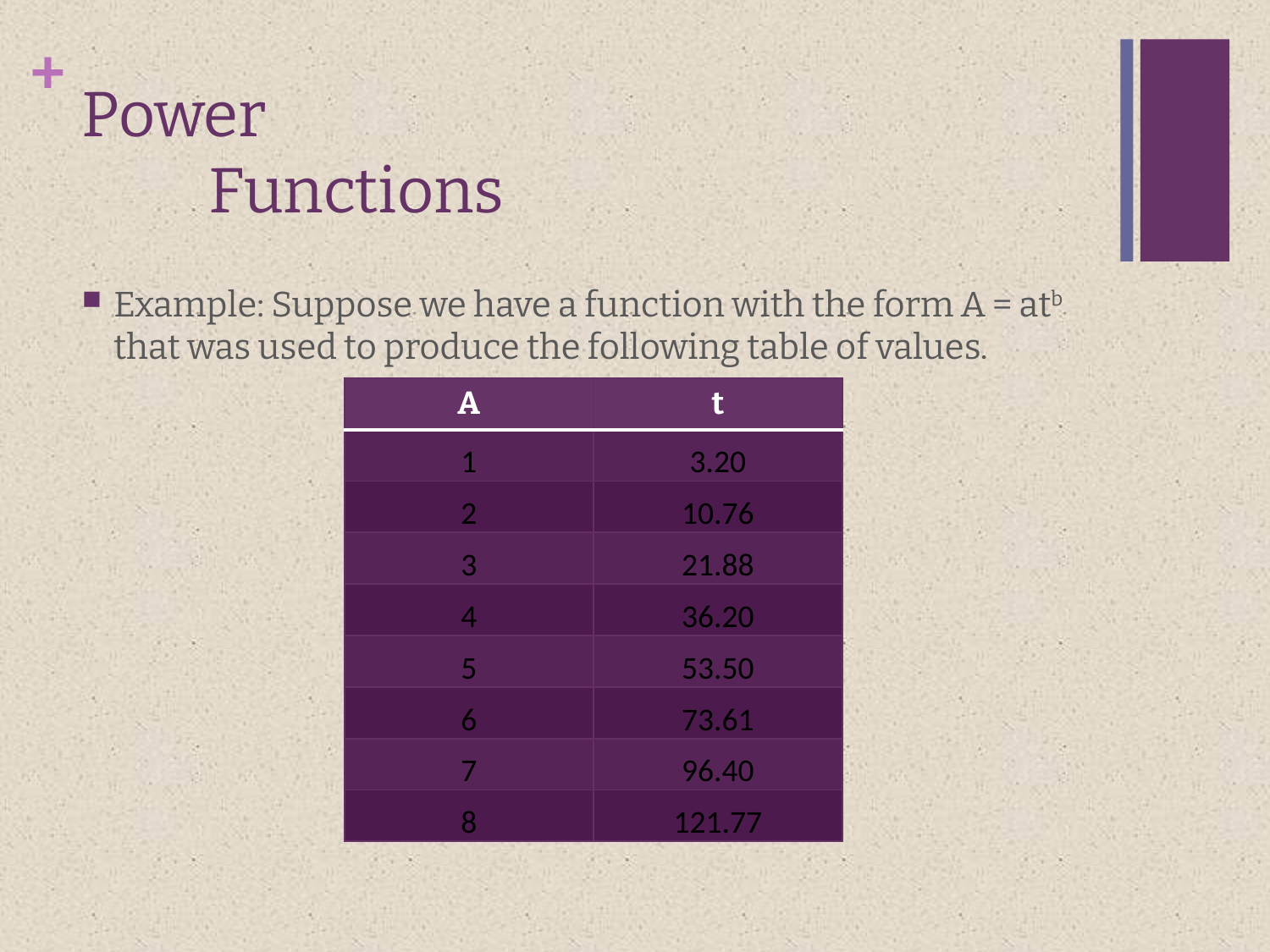

# Power Functions
Example: Suppose we have a function with the form A = atb that was used to produce the following table of values.
| A | t |
| --- | --- |
| 1 | 3.20 |
| 2 | 10.76 |
| 3 | 21.88 |
| 4 | 36.20 |
| 5 | 53.50 |
| 6 | 73.61 |
| 7 | 96.40 |
| 8 | 121.77 |